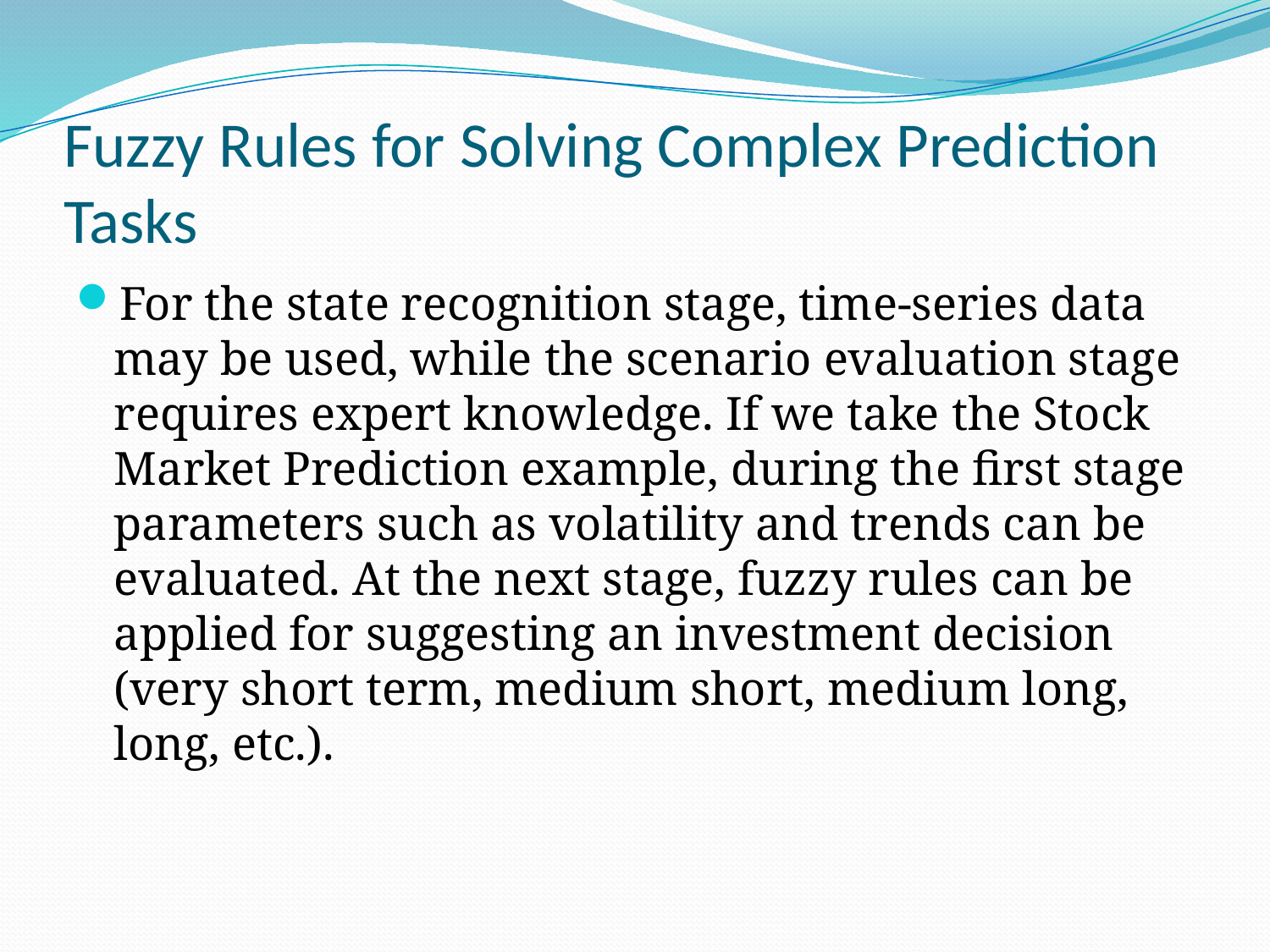

# Fuzzy Rules for Solving Complex Prediction Tasks
For the state recognition stage, time-series data may be used, while the scenario evaluation stage requires expert knowledge. If we take the Stock Market Prediction example, during the first stage parameters such as volatility and trends can be evaluated. At the next stage, fuzzy rules can be applied for suggesting an investment decision (very short term, medium short, medium long, long, etc.).